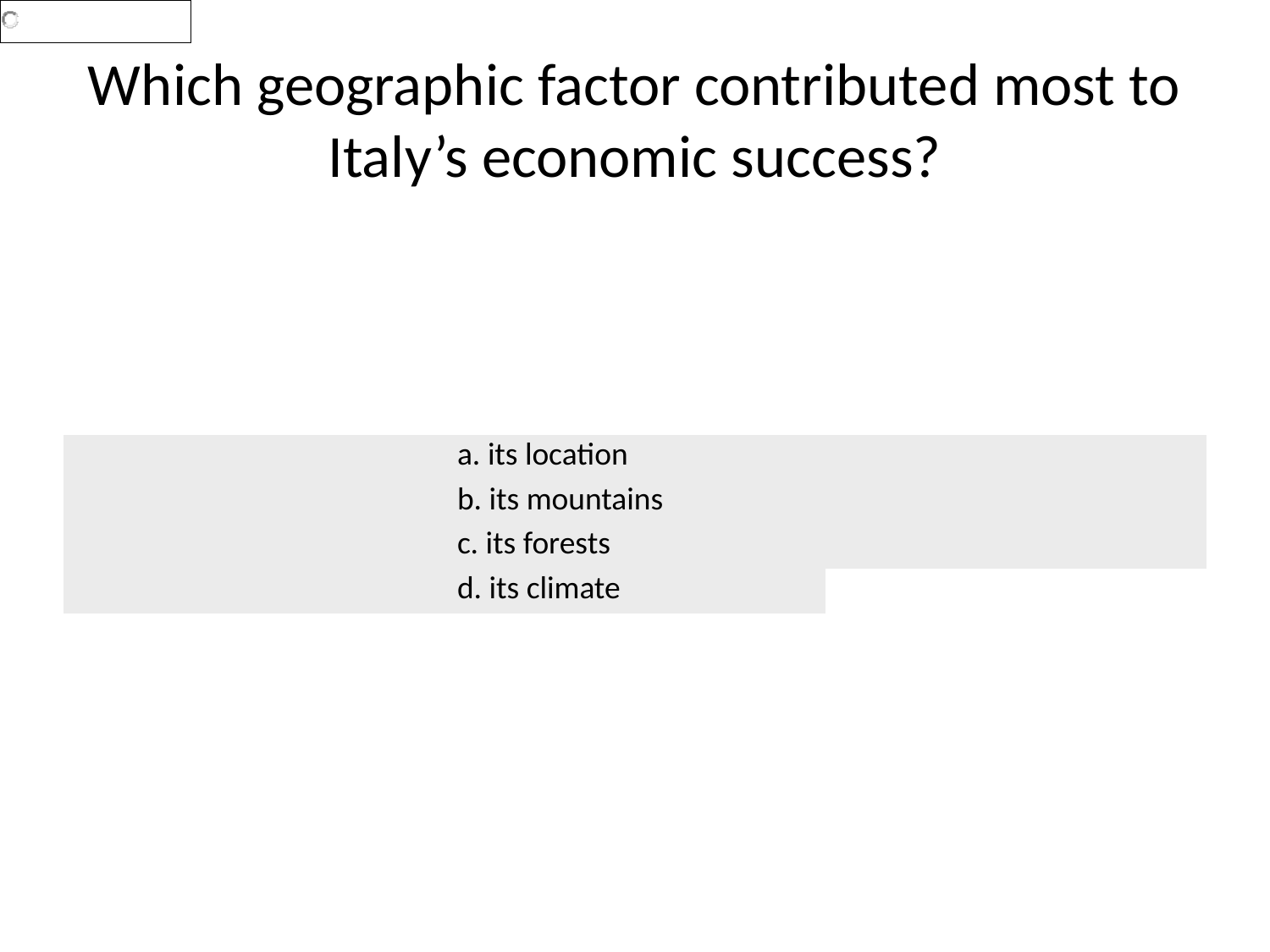

# Which geographic factor contributed most to Italy’s economic success?
|  | a. its location |  |
| --- | --- | --- |
|  | b. its mountains |  |
|  | c. its forests |  |
|  | d. its climate |  |